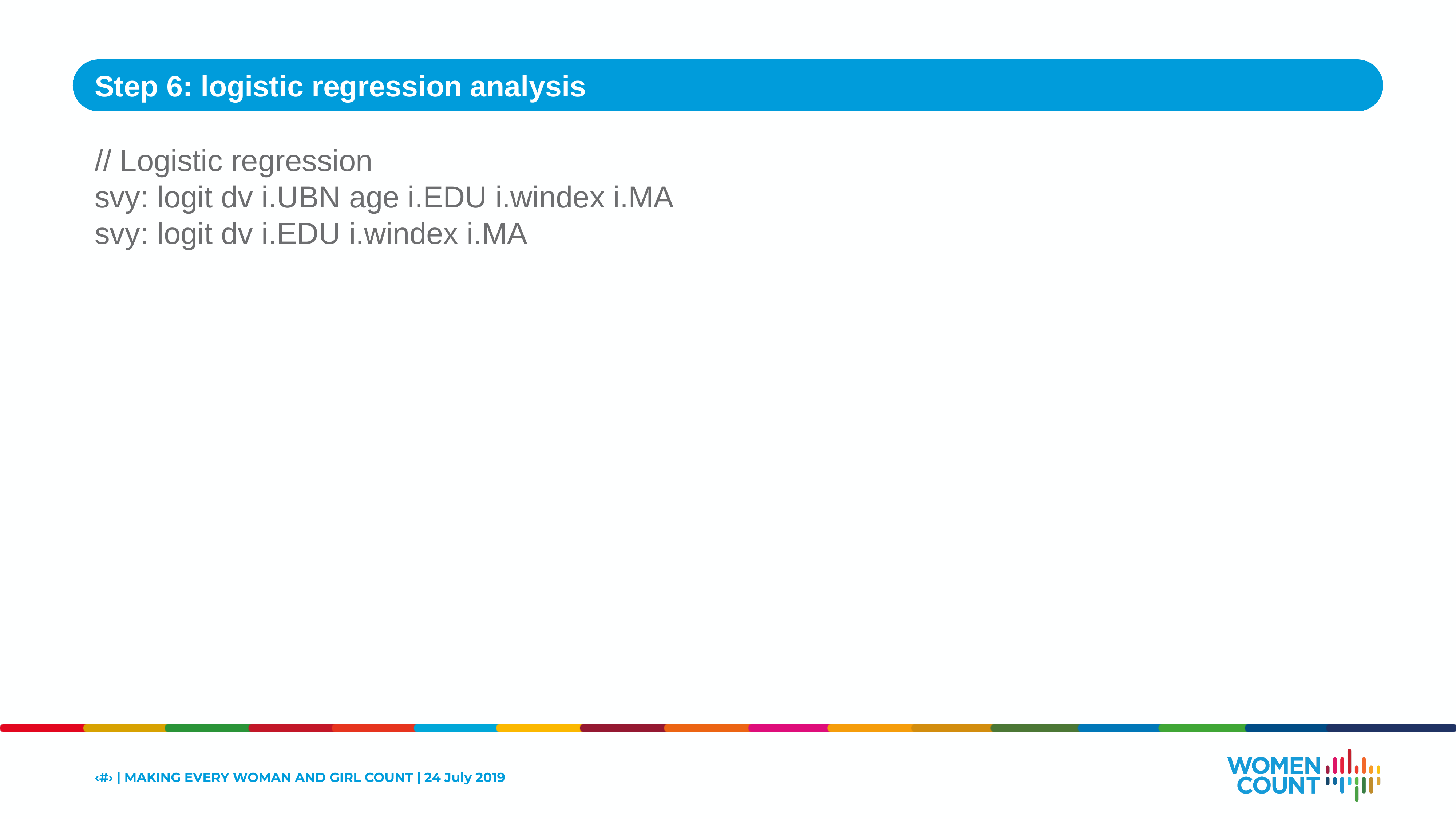

Step 6: logistic regression analysis
// Logistic regression
svy: logit dv i.UBN age i.EDU i.windex i.MA
svy: logit dv i.EDU i.windex i.MA

‹#› | MAKING EVERY WOMAN AND GIRL COUNT | 24 July 2019